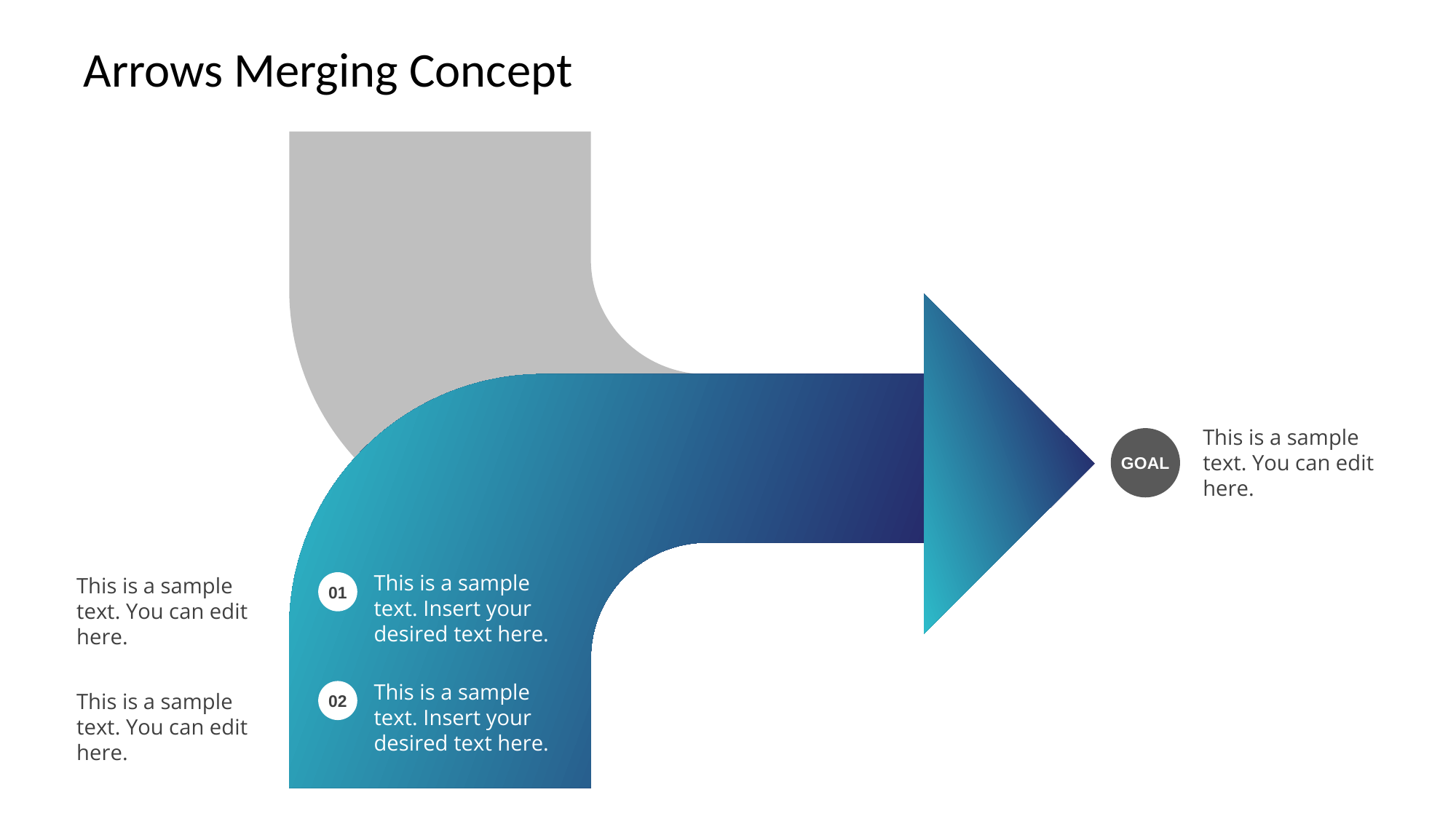

Arrows Merging Concept

This is a sample text. You can edit here.
GOAL
This is a sample text. Insert your desired text here.
01
This is a sample text. You can edit here.
This is a sample text. Insert your desired text here.
02
This is a sample text. You can edit here.